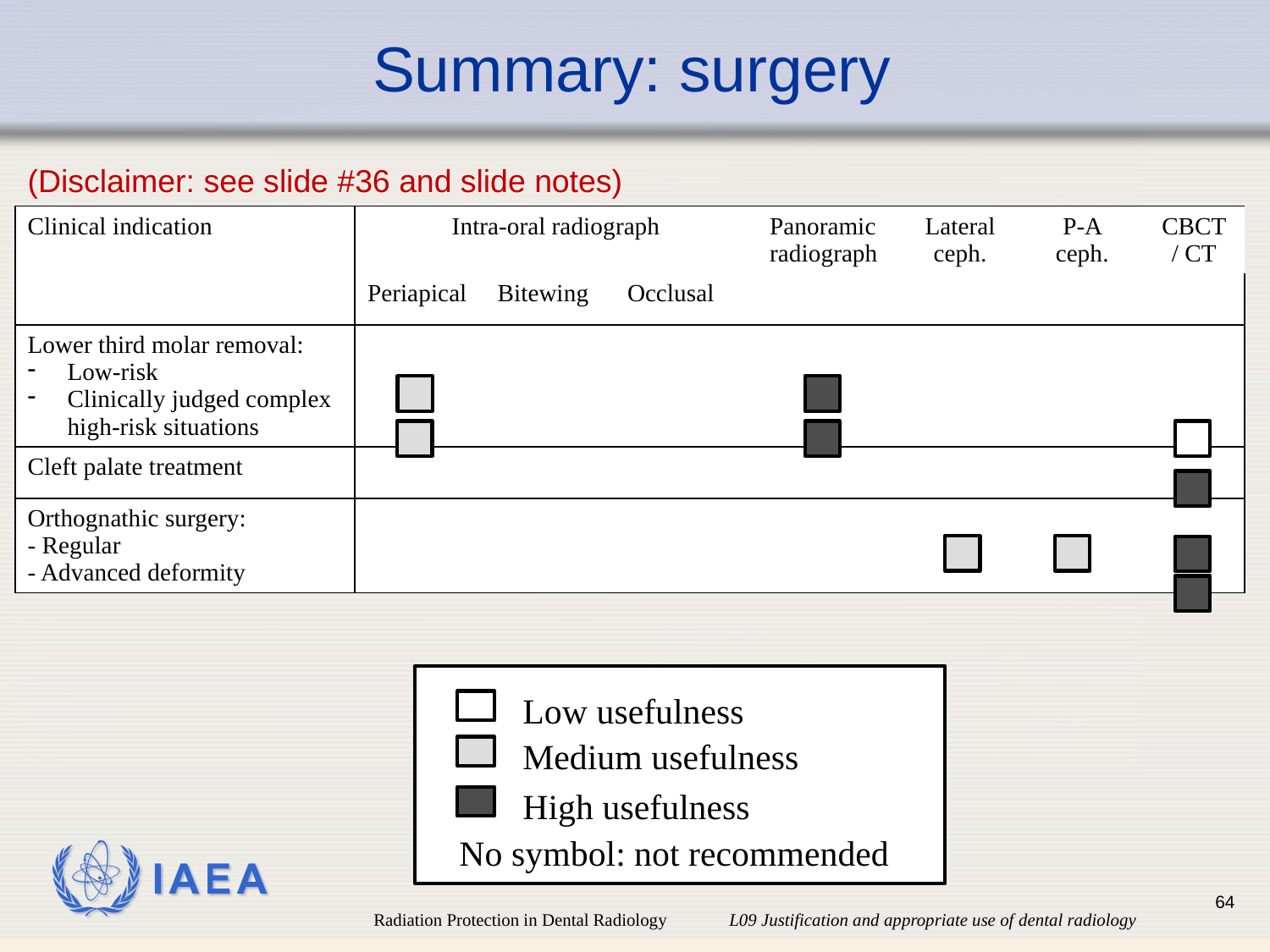

# Summary: surgery
(Disclaimer: see slide #36 and slide notes)
| Clinical indication | Intra-oral radiograph |  |  | Panoramic radiograph | Lateral ceph. | P-A ceph. | CBCT / CT |
| --- | --- | --- | --- | --- | --- | --- | --- |
|  | Periapical | Bitewing | Occlusal |  |  |  |  |
| Lower third molar removal: Low-risk Clinically judged complex high-risk situations |  |  |  |  |  |  |  |
| Cleft palate treatment |  |  |  |  |  |  |  |
| Orthognathic surgery: - Regular - Advanced deformity |  |  |  |  |  |  |  |

Low usefulness

Medium usefulness

High usefulness

No symbol: not recommended
64
Radiation Protection in Dental Radiology              L09 Justification and appropriate use of dental radiology